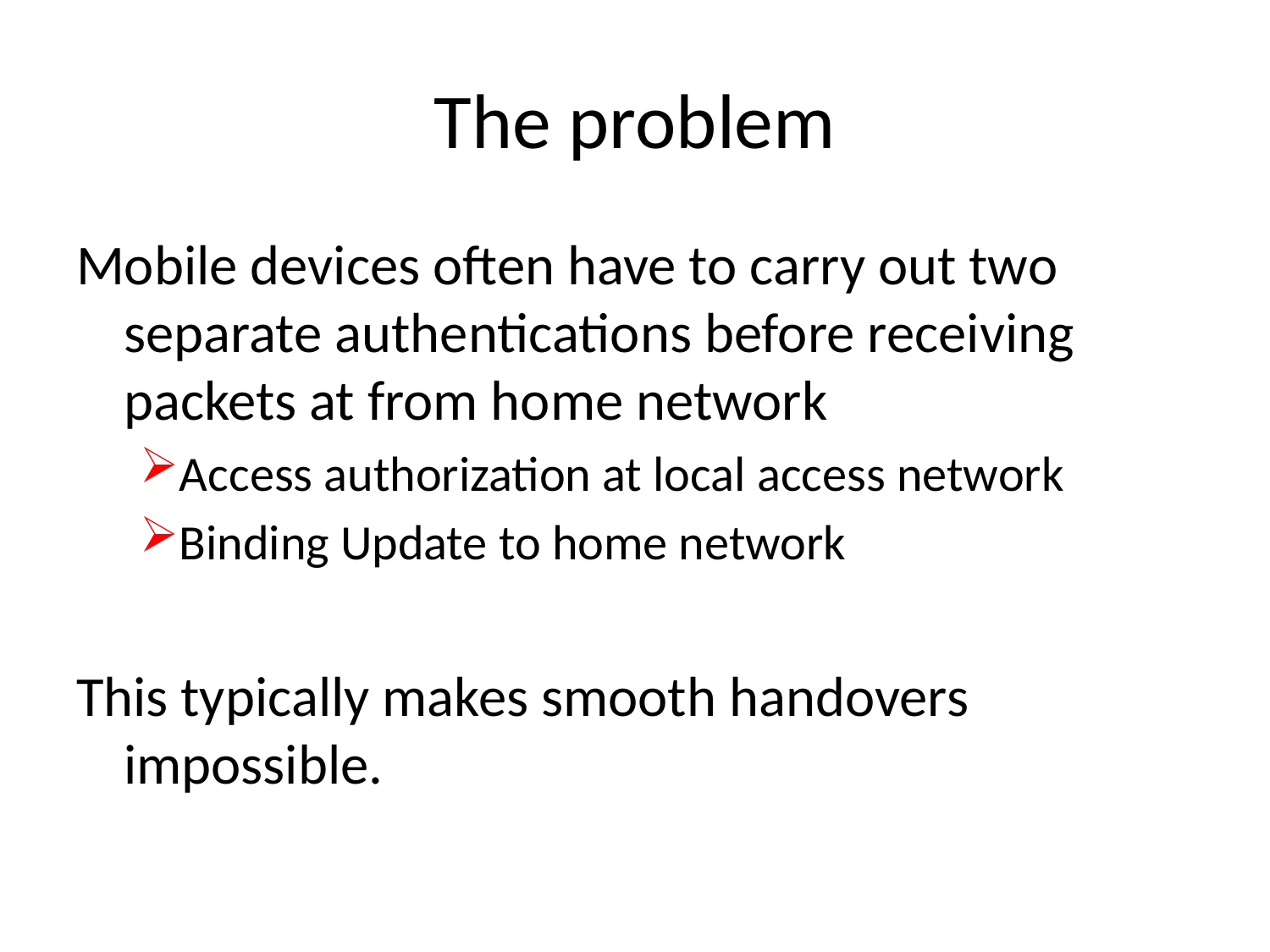

# The problem
Mobile devices often have to carry out two separate authentications before receiving packets at from home network
Access authorization at local access network
Binding Update to home network

This typically makes smooth handovers impossible.